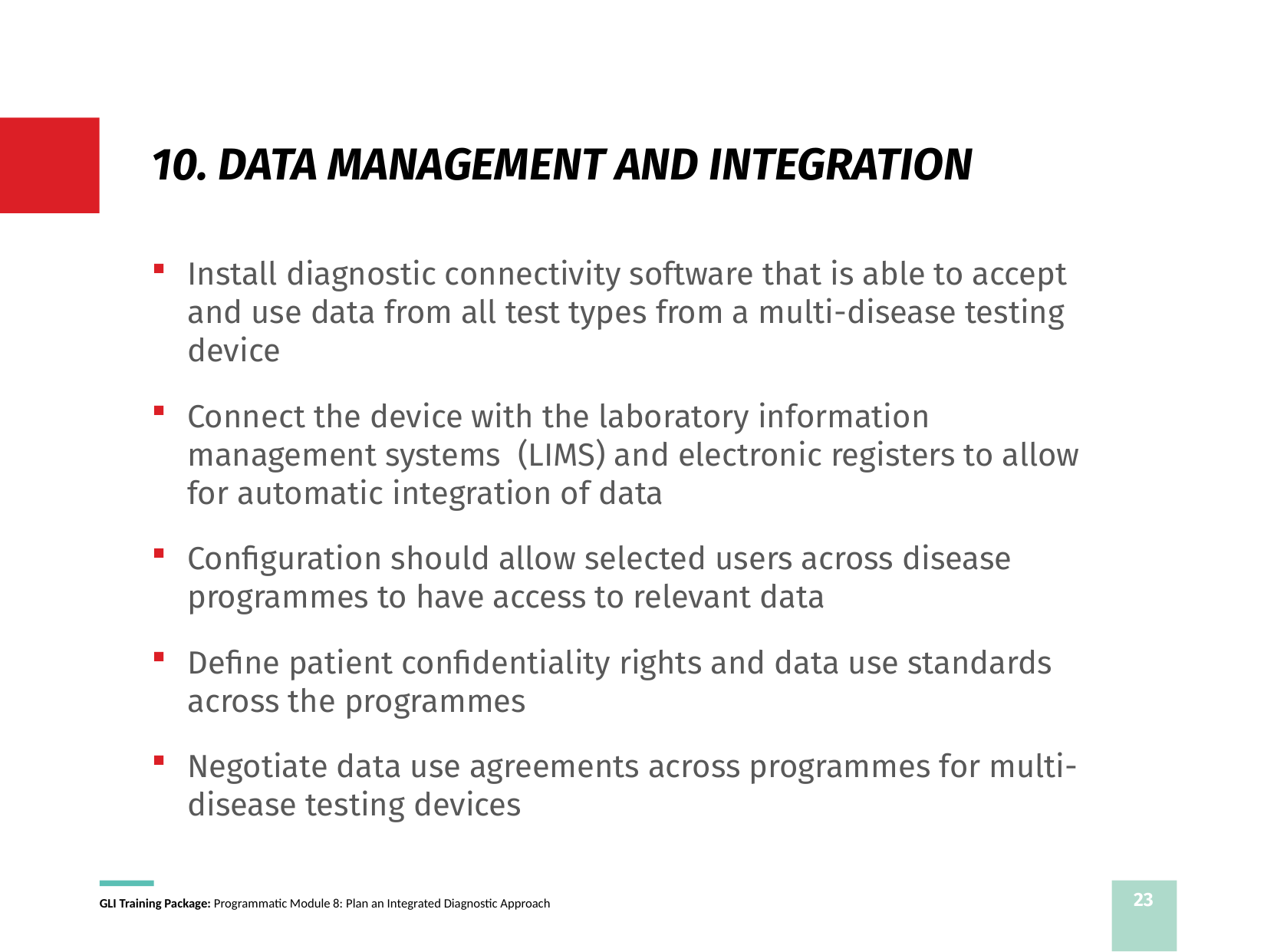

# 10. DATA MANAGEMENT AND INTEGRATION
Install diagnostic connectivity software that is able to accept and use data from all test types from a multi-disease testing device
Connect the device with the laboratory information management systems  (LIMS) and electronic registers to allow for automatic integration of data
Configuration should allow selected users across disease programmes to have access to relevant data
Define patient confidentiality rights and data use standards across the programmes
Negotiate data use agreements across programmes for multi-disease testing devices